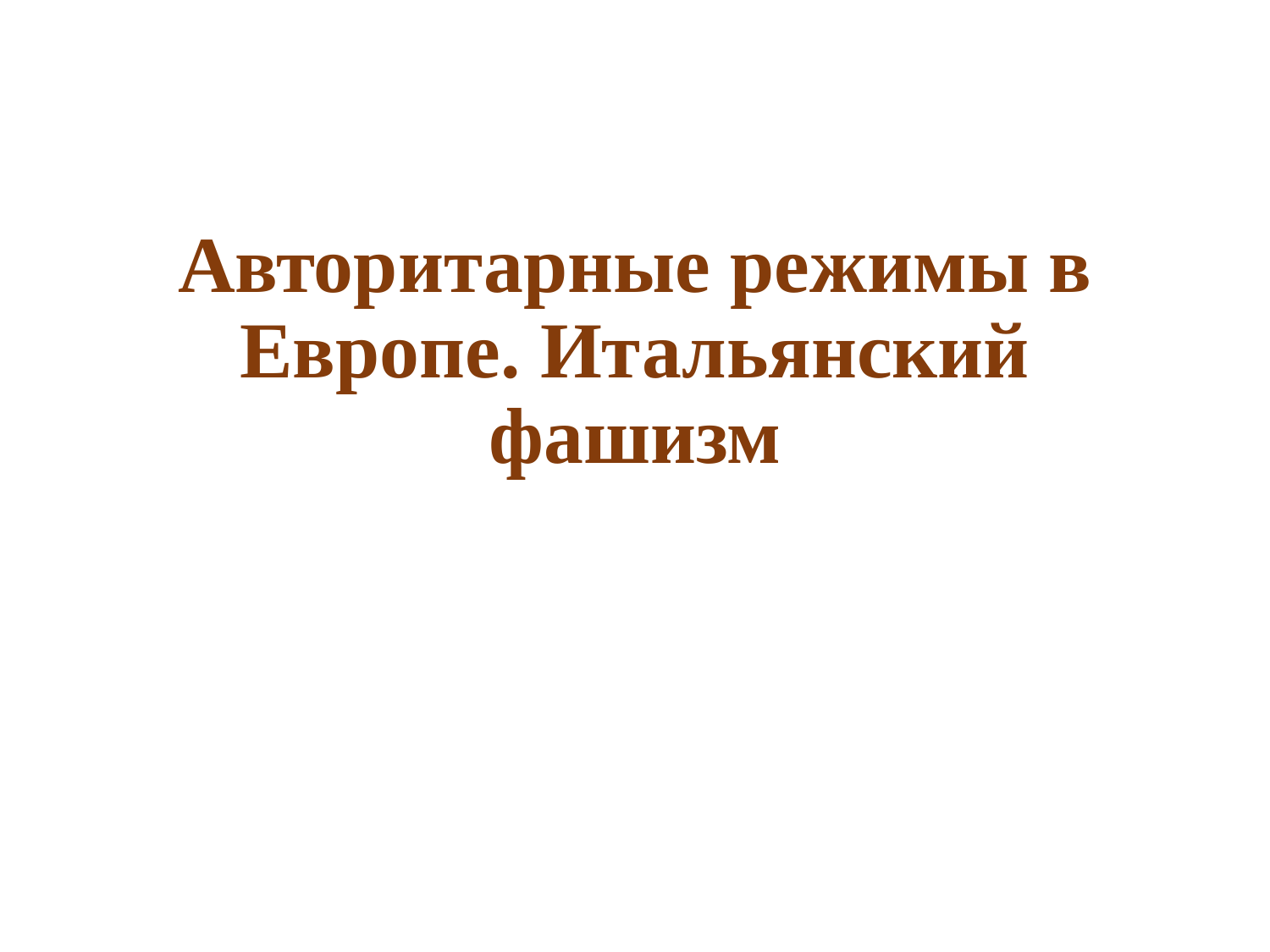

# Авторитарные режимы в Европе. Итальянский фашизм